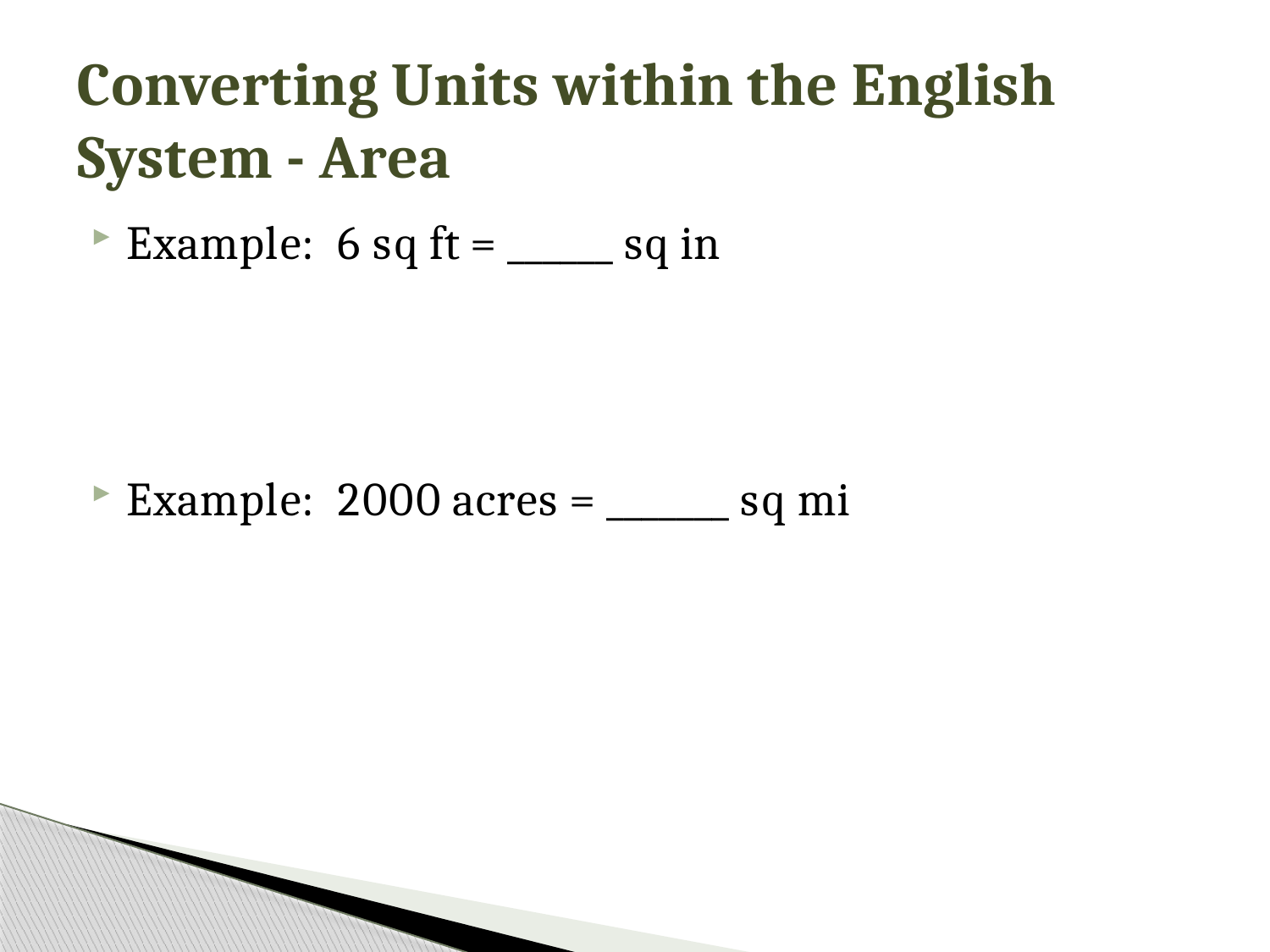

# Converting Units within the English System - Area
Example:  6 sq ft = ______ sq in

Example:  2000 acres = _______ sq mi